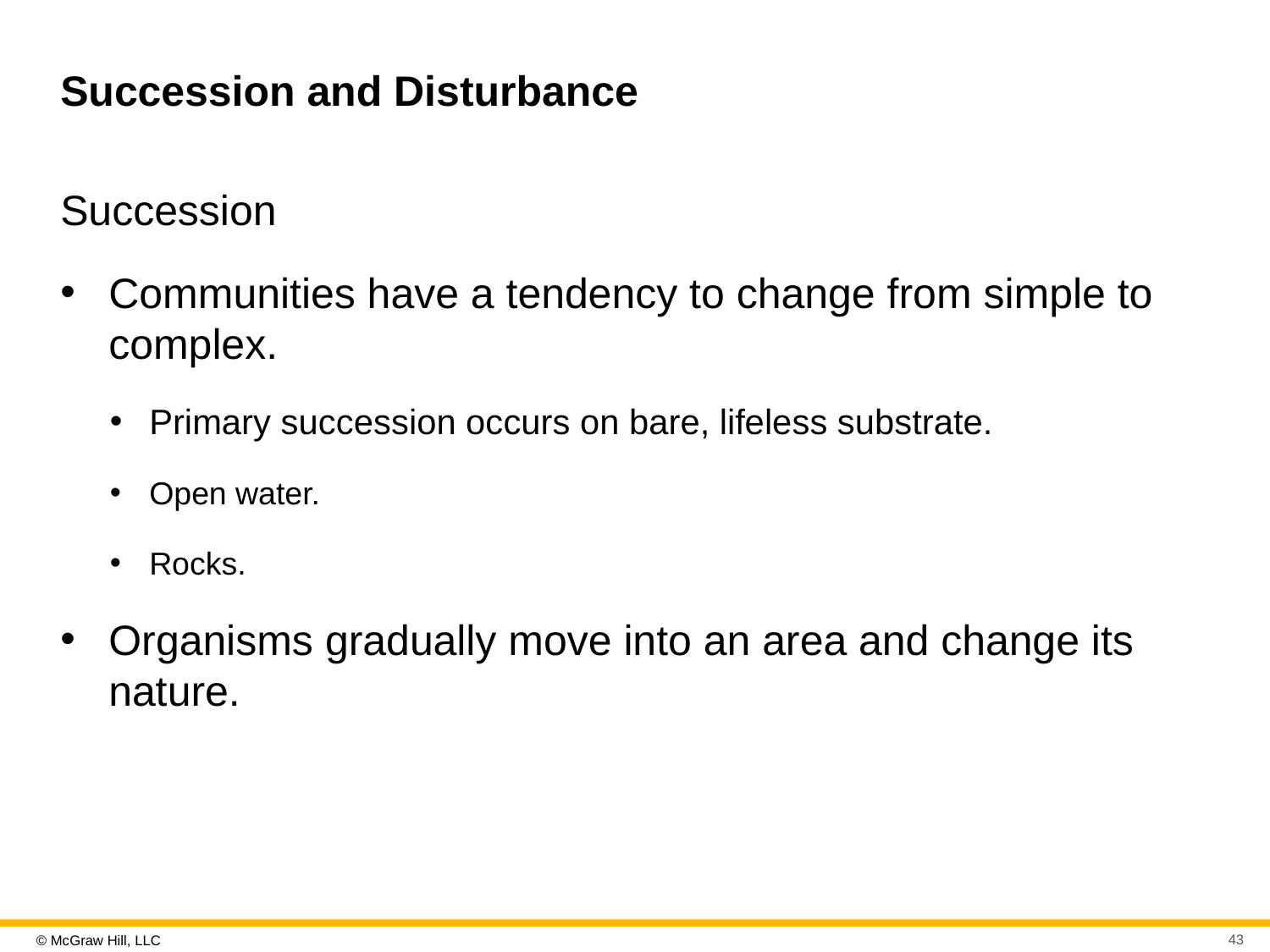

# Succession and Disturbance
Succession
Communities have a tendency to change from simple to complex.
Primary succession occurs on bare, lifeless substrate.
Open water.
Rocks.
Organisms gradually move into an area and change its nature.
43